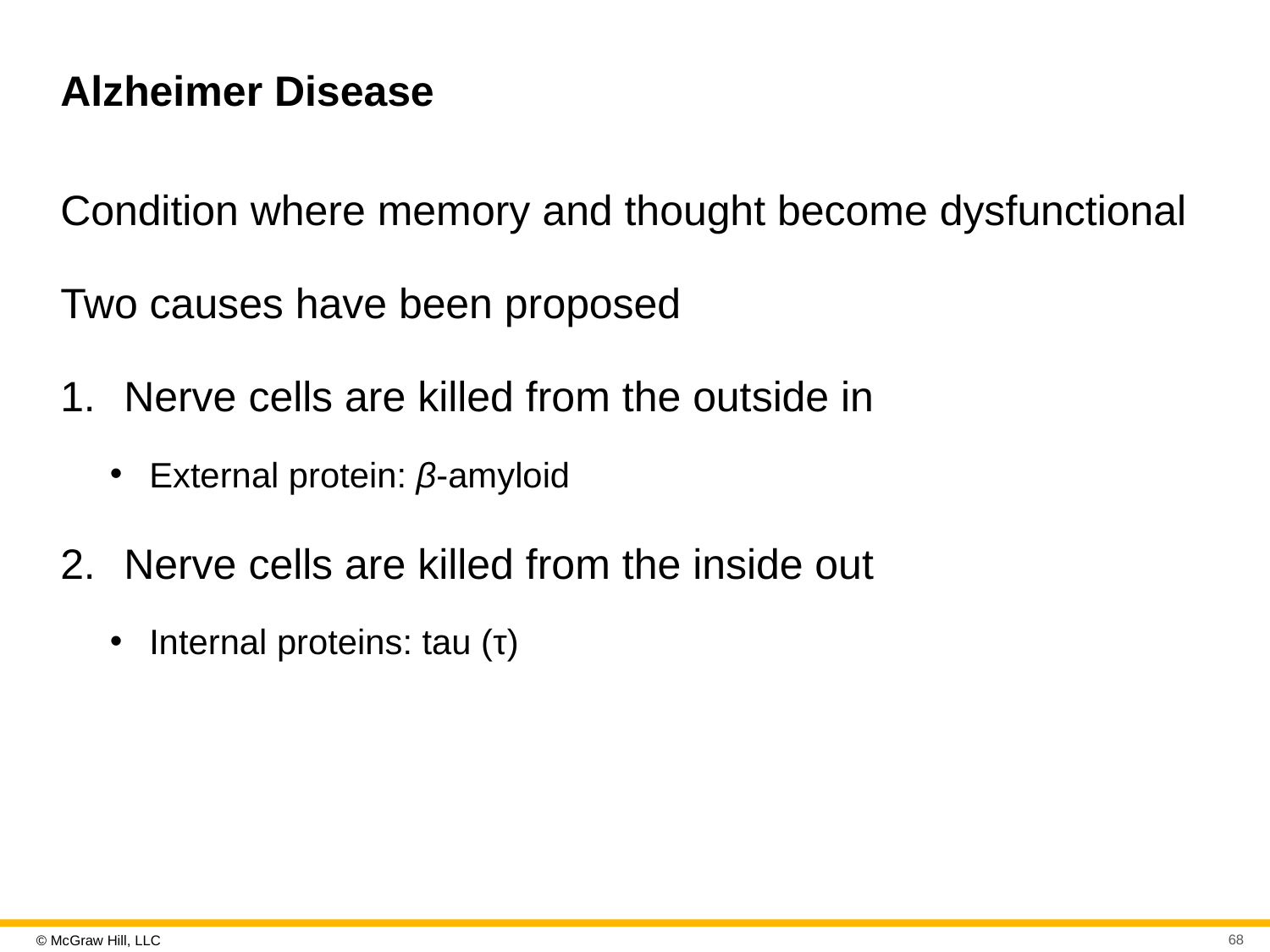

# Alzheimer Disease
Condition where memory and thought become dysfunctional
Two causes have been proposed
Nerve cells are killed from the outside in
External protein: β-amyloid
Nerve cells are killed from the inside out
Internal proteins: tau (τ)
68